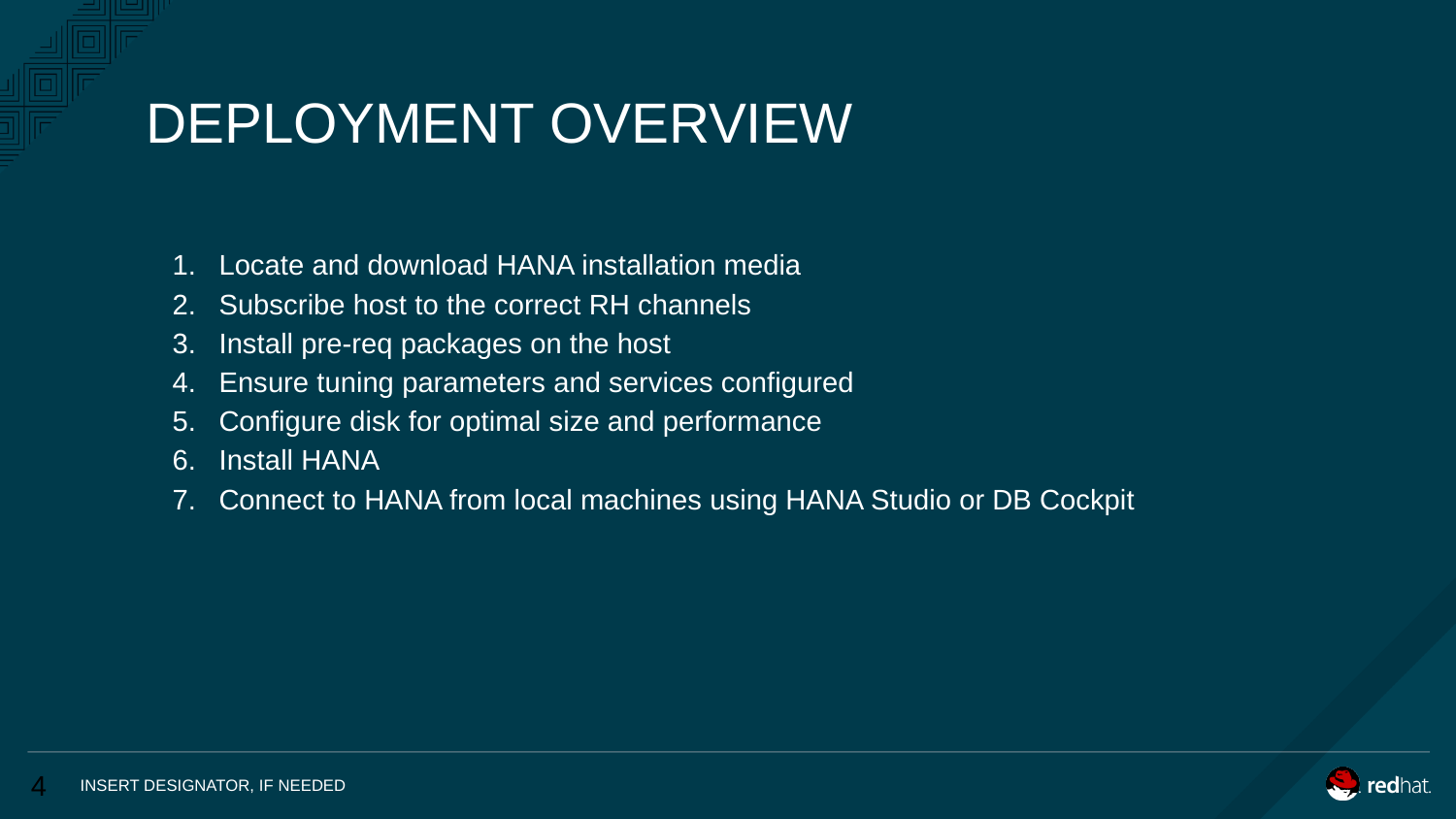

# DEPLOYMENT OVERVIEW

Locate and download HANA installation media
Subscribe host to the correct RH channels
Install pre-req packages on the host
Ensure tuning parameters and services configured
Configure disk for optimal size and performance
Install HANA
Connect to HANA from local machines using HANA Studio or DB Cockpit
4